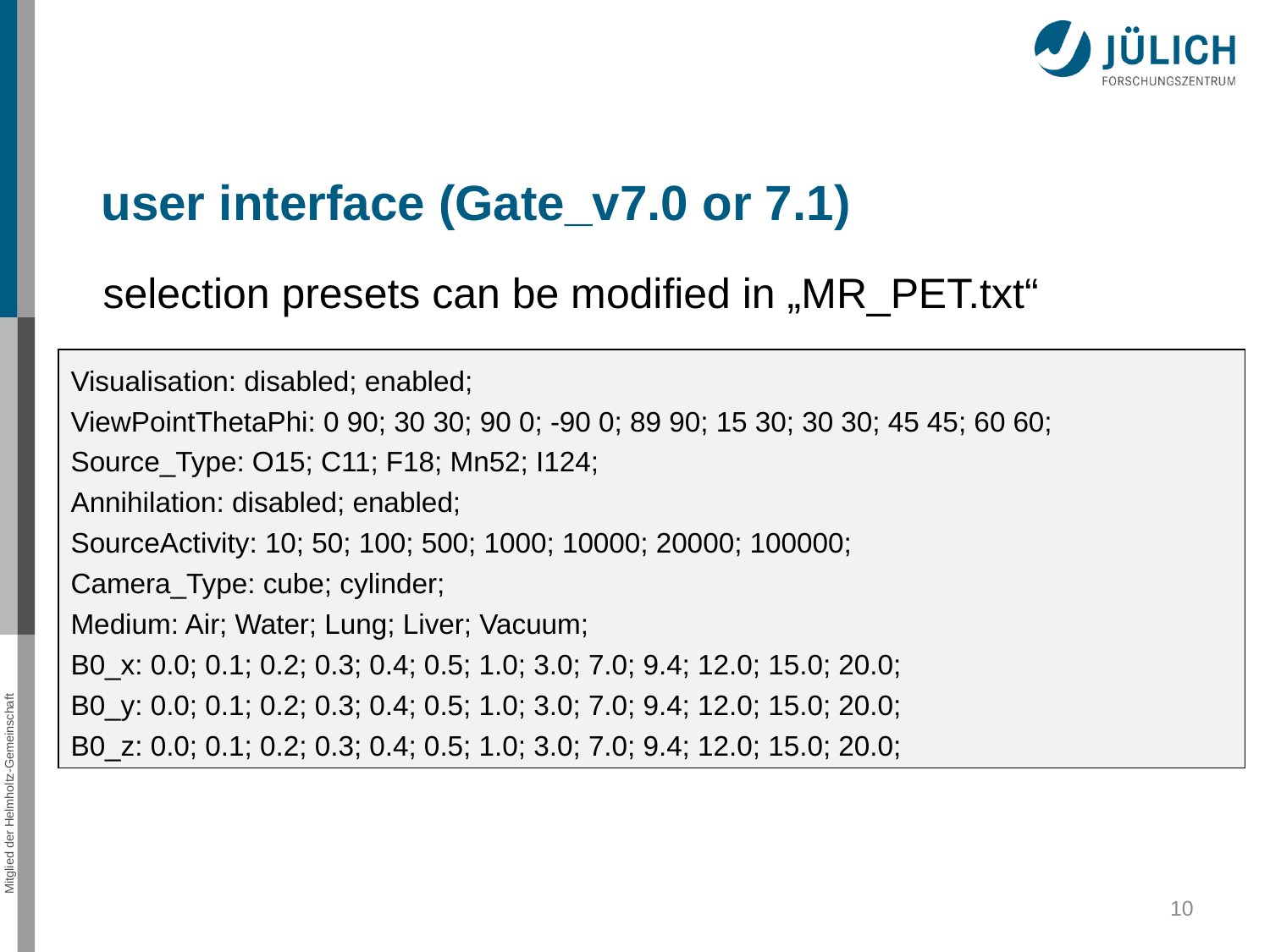

# user interface (Gate_v7.0 or 7.1)
selection presets can be modified in „MR_PET.txt“
Visualisation: disabled; enabled;
ViewPointThetaPhi: 0 90; 30 30; 90 0; -90 0; 89 90; 15 30; 30 30; 45 45; 60 60;
Source_Type: O15; C11; F18; Mn52; I124;
Annihilation: disabled; enabled;
SourceActivity: 10; 50; 100; 500; 1000; 10000; 20000; 100000;
Camera_Type: cube; cylinder;
Medium: Air; Water; Lung; Liver; Vacuum;
B0_x: 0.0; 0.1; 0.2; 0.3; 0.4; 0.5; 1.0; 3.0; 7.0; 9.4; 12.0; 15.0; 20.0;
B0_y: 0.0; 0.1; 0.2; 0.3; 0.4; 0.5; 1.0; 3.0; 7.0; 9.4; 12.0; 15.0; 20.0;
B0_z: 0.0; 0.1; 0.2; 0.3; 0.4; 0.5; 1.0; 3.0; 7.0; 9.4; 12.0; 15.0; 20.0;

10